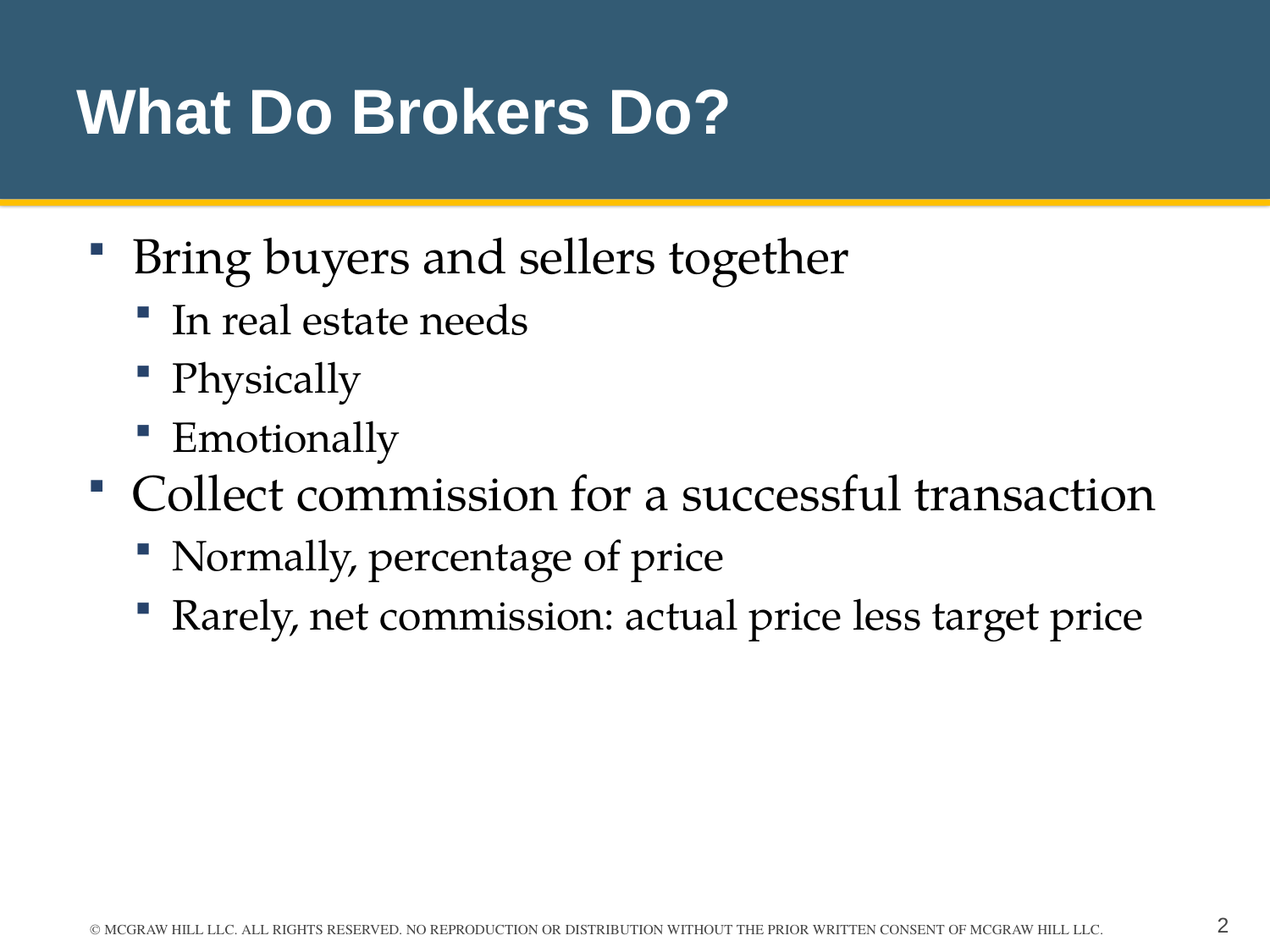

# What Do Brokers Do?
Bring buyers and sellers together
In real estate needs
Physically
Emotionally
Collect commission for a successful transaction
Normally, percentage of price
Rarely, net commission: actual price less target price

© MCGRAW HILL LLC. ALL RIGHTS RESERVED. NO REPRODUCTION OR DISTRIBUTION WITHOUT THE PRIOR WRITTEN CONSENT OF MCGRAW HILL LLC.
2